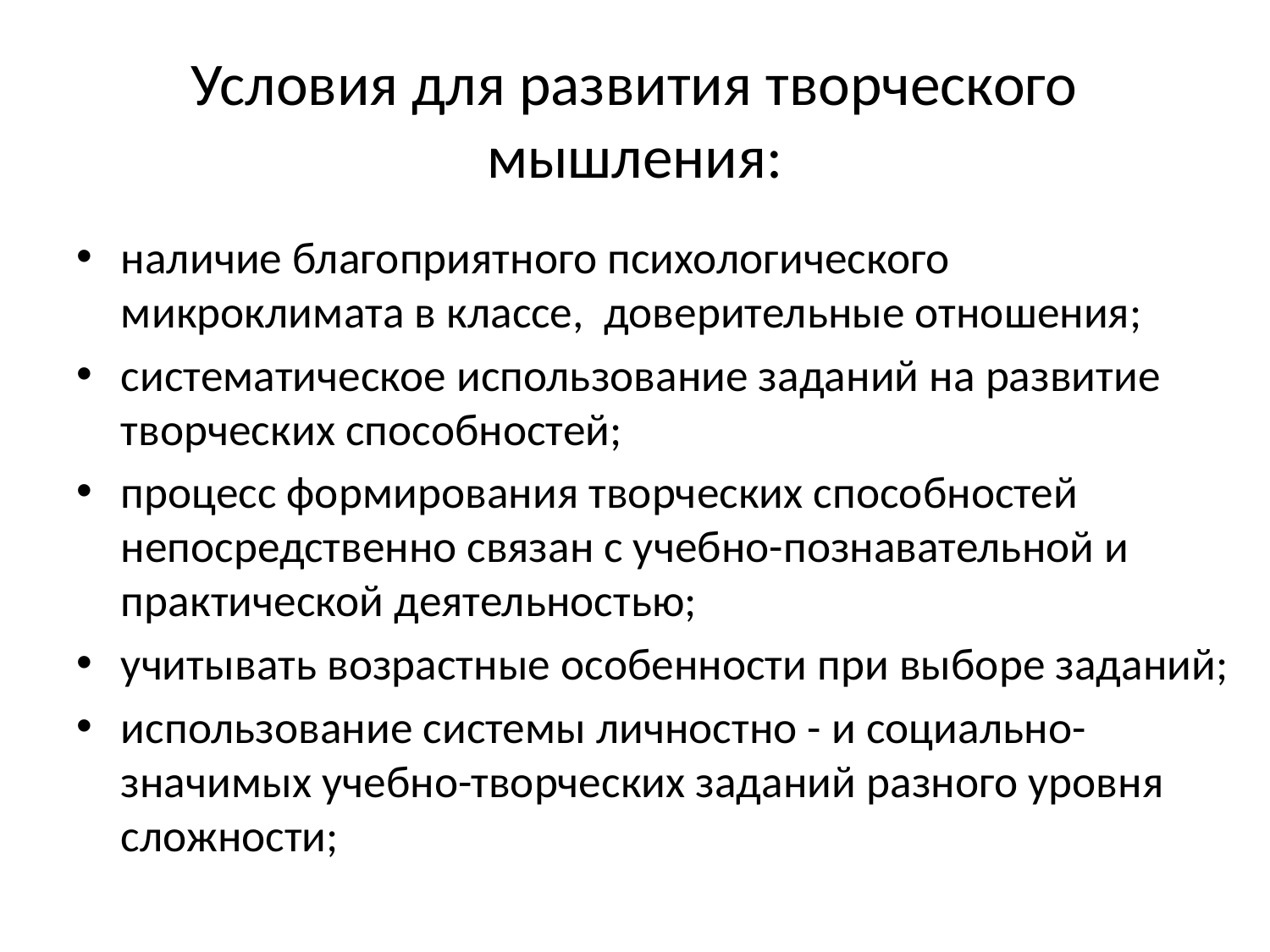

# Условия для развития творческого мышления:
наличие благоприятного психологического микроклимата в классе,  доверительные отношения;
систематическое использование заданий на развитие творческих способностей;
процесс формирования творческих способностей непосредственно связан с учебно-познавательной и практической деятельностью;
учитывать возрастные особенности при выборе заданий;
использование системы личностно - и социально- значимых учебно-творческих заданий разного уровня сложности;